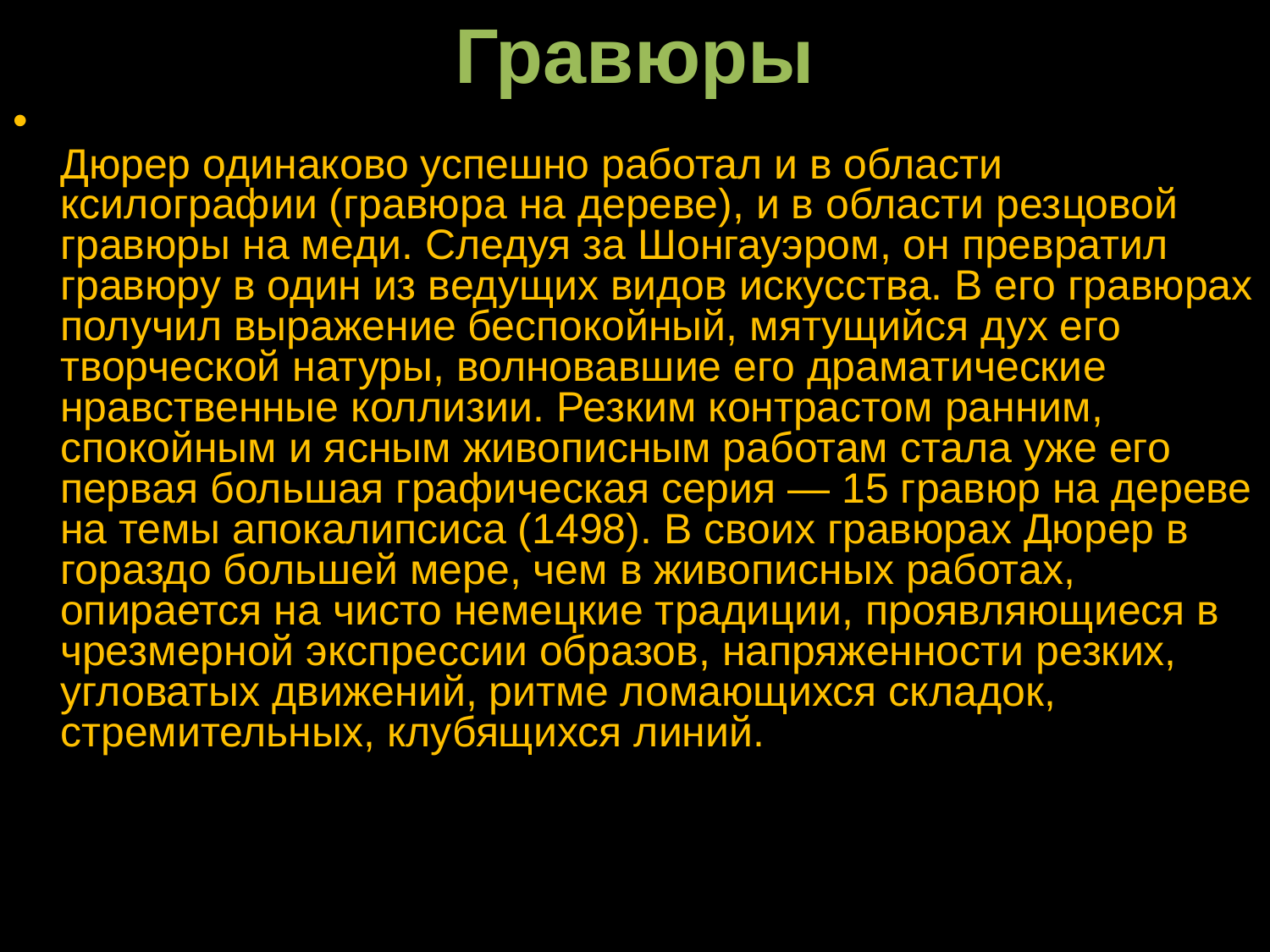

Гравюры
Дюрер одинаково успешно работал и в области ксилографии (гравюра на дереве), и в области резцовой гравюры на меди. Следуя за Шонгауэром, он превратил гравюру в один из ведущих видов искусства. В его гравюрах получил выражение беспокойный, мятущийся дух его творческой натуры, волновавшие его драматические нравственные коллизии. Резким контрастом ранним, спокойным и ясным живописным работам стала уже его первая большая графическая серия — 15 гравюр на дереве на темы апокалипсиса (1498). В своих гравюрах Дюрер в гораздо большей мере, чем в живописных работах, опирается на чисто немецкие традиции, проявляющиеся в чрезмерной экспрессии образов, напряженности резких, угловатых движений, ритме ломающихся складок, стремительных, клубящихся линий.